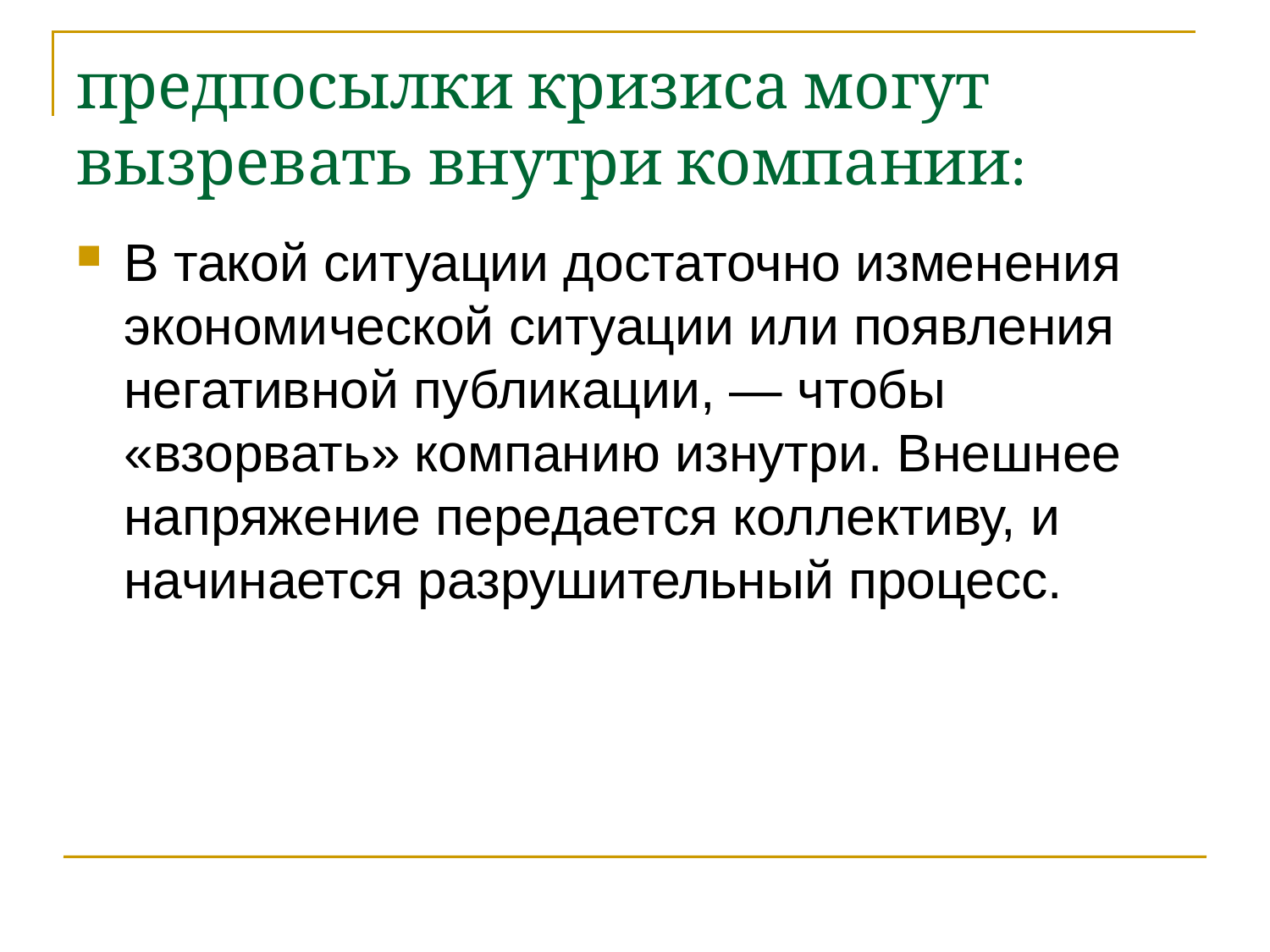

предпосылки кризиса могут вызревать внутри компании:
В такой ситуации достаточно изменения экономической ситуации или появления негативной публикации, — чтобы «взорвать» компанию изнутри. Внешнее напряжение передается коллективу, и начинается разрушительный процесс.